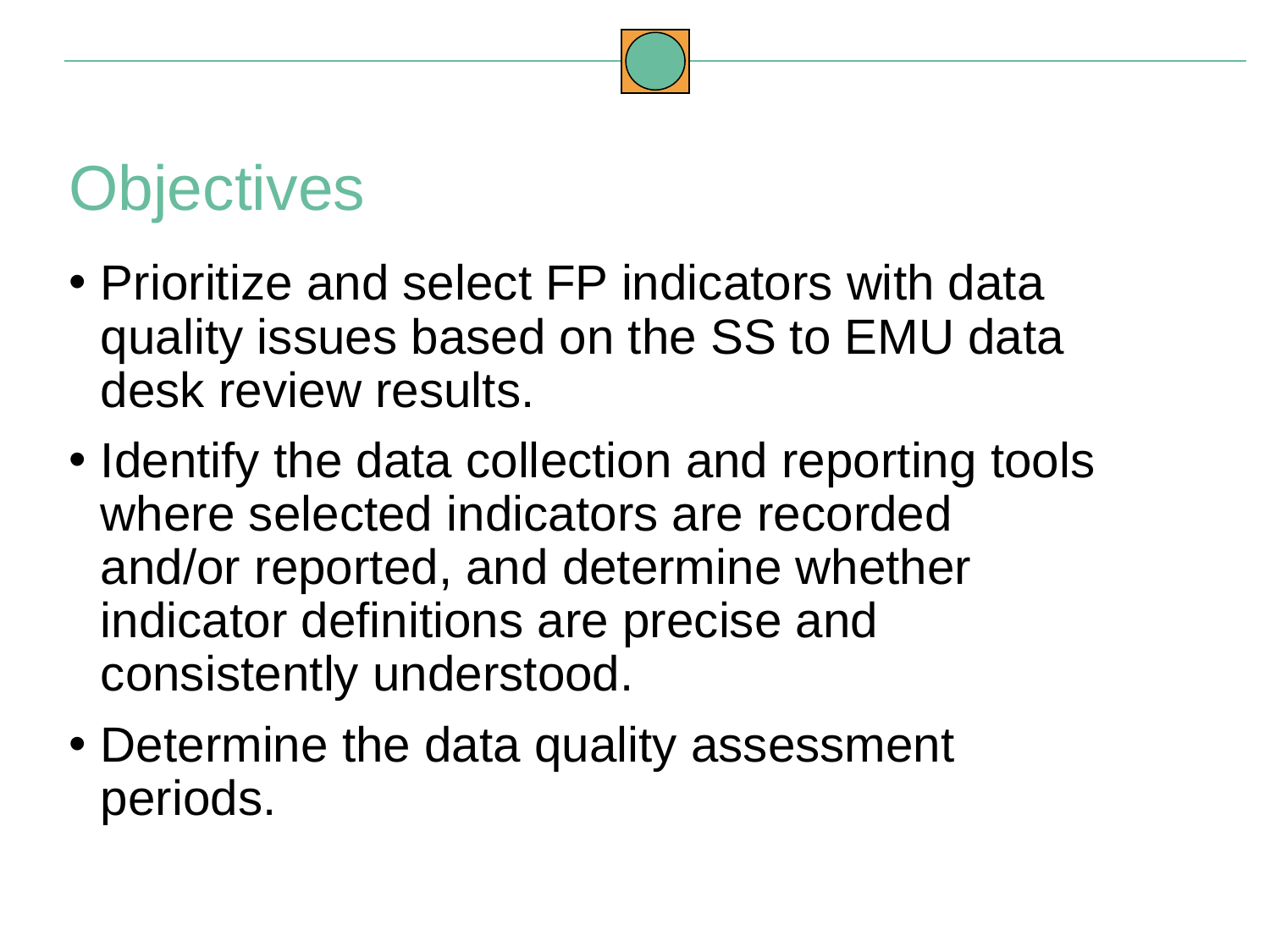

Objectives
Prioritize and select FP indicators with data quality issues based on the SS to EMU data desk review results.
Identify the data collection and reporting tools where selected indicators are recorded and/or reported, and determine whether indicator definitions are precise and consistently understood.
Determine the data quality assessment periods.